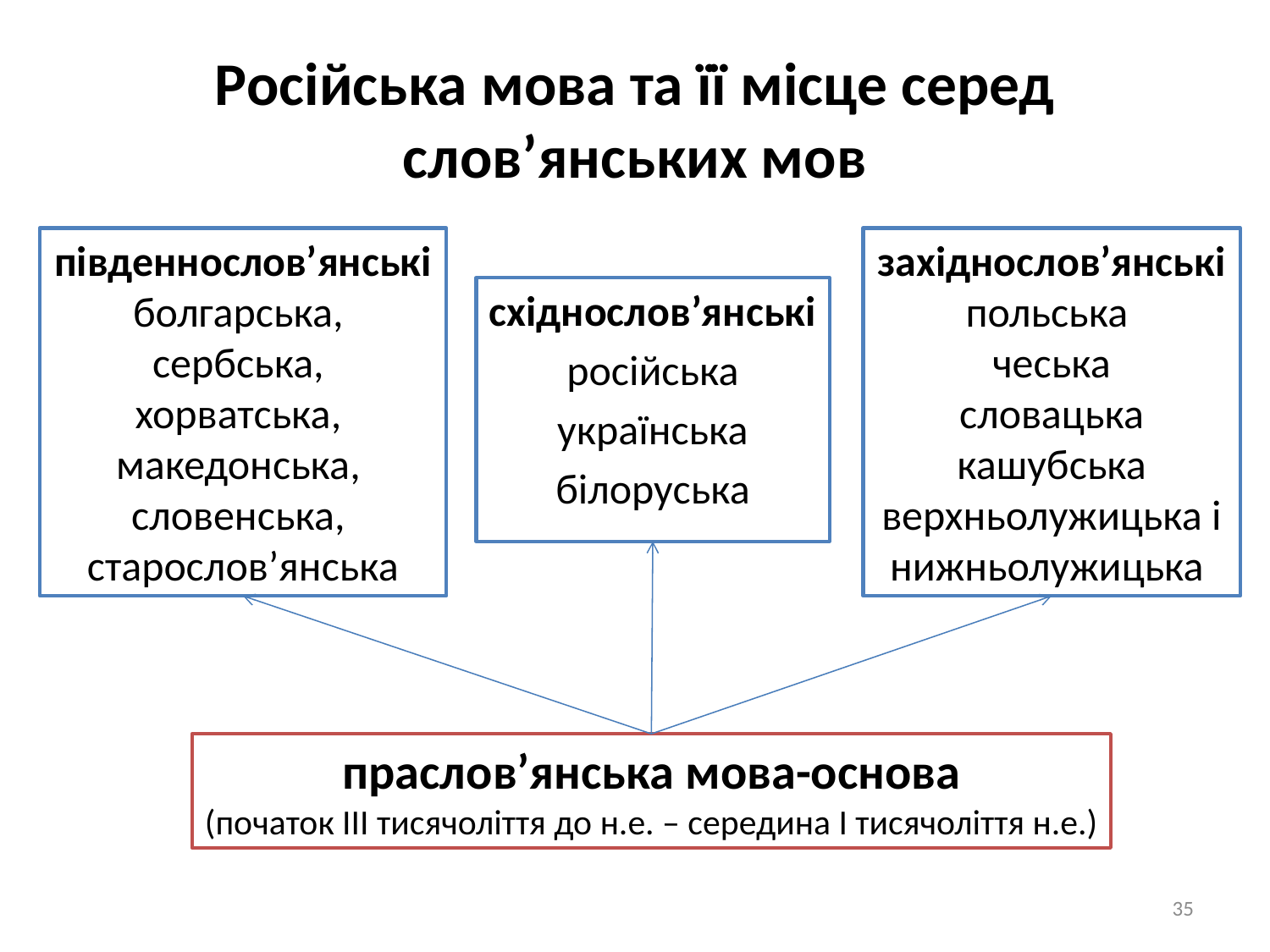

# Російська мова та її місце серед слов’янських мов
південнослов’янські
болгарська,
сербська,
хорватська,
македонська,
словенська,
старослов’янська
західнослов’янські
польська
чеська
словацька
кашубська
верхньолужицька і нижньолужицька
східнослов’янські
російська
українська
білоруська
праслов’янська мова-основа
(початок ІІІ тисячоліття до н.е. – середина І тисячоліття н.е.)
35